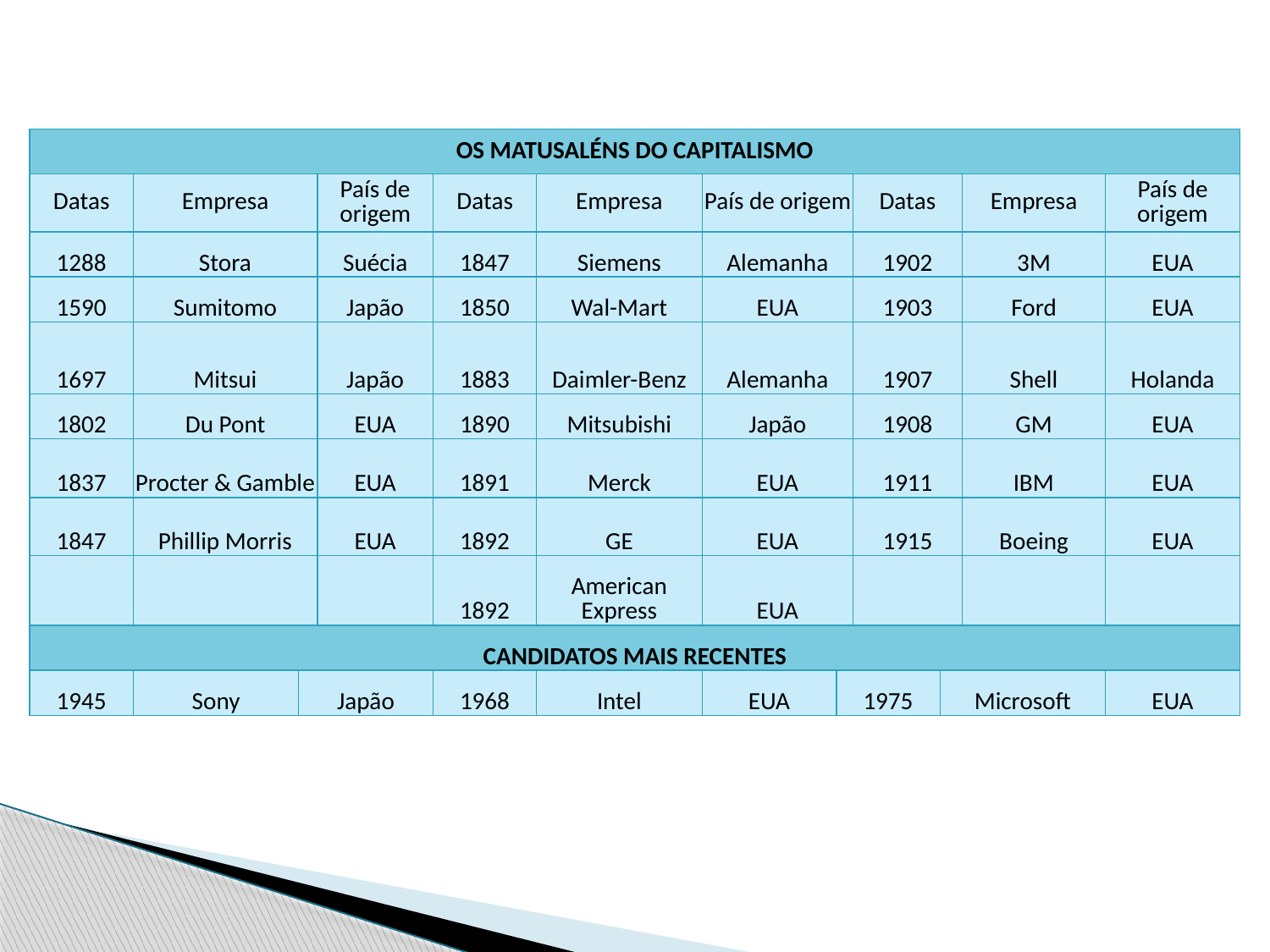

| OS MATUSALÉNS DO CAPITALISMO |  |  |  |  |  |  |  |  |  |  |  |
| --- | --- | --- | --- | --- | --- | --- | --- | --- | --- | --- | --- |
| Datas | Empresa |  | País de origem | Datas | Empresa | País de origem |  | Datas |  | Empresa | País de origem |
| 1288 | Stora |  | Suécia | 1847 | Siemens | Alemanha |  | 1902 |  | 3M | EUA |
| 1590 | Sumitomo |  | Japão | 1850 | Wal-Mart | EUA |  | 1903 |  | Ford | EUA |
| 1697 | Mitsui |  | Japão | 1883 | Daimler-Benz | Alemanha |  | 1907 |  | Shell | Holanda |
| 1802 | Du Pont |  | EUA | 1890 | Mitsubishi | Japão |  | 1908 |  | GM | EUA |
| 1837 | Procter & Gamble |  | EUA | 1891 | Merck | EUA |  | 1911 |  | IBM | EUA |
| 1847 | Phillip Morris |  | EUA | 1892 | GE | EUA |  | 1915 |  | Boeing | EUA |
|  |  |  |  | 1892 | American Express | EUA |  |  |  |  |  |
| CANDIDATOS MAIS RECENTES |  |  |  |  |  |  |  |  |  |  |  |
| 1945 | Sony | Japão |  | 1968 | Intel | EUA | 1975 |  | Microsoft |  | EUA |